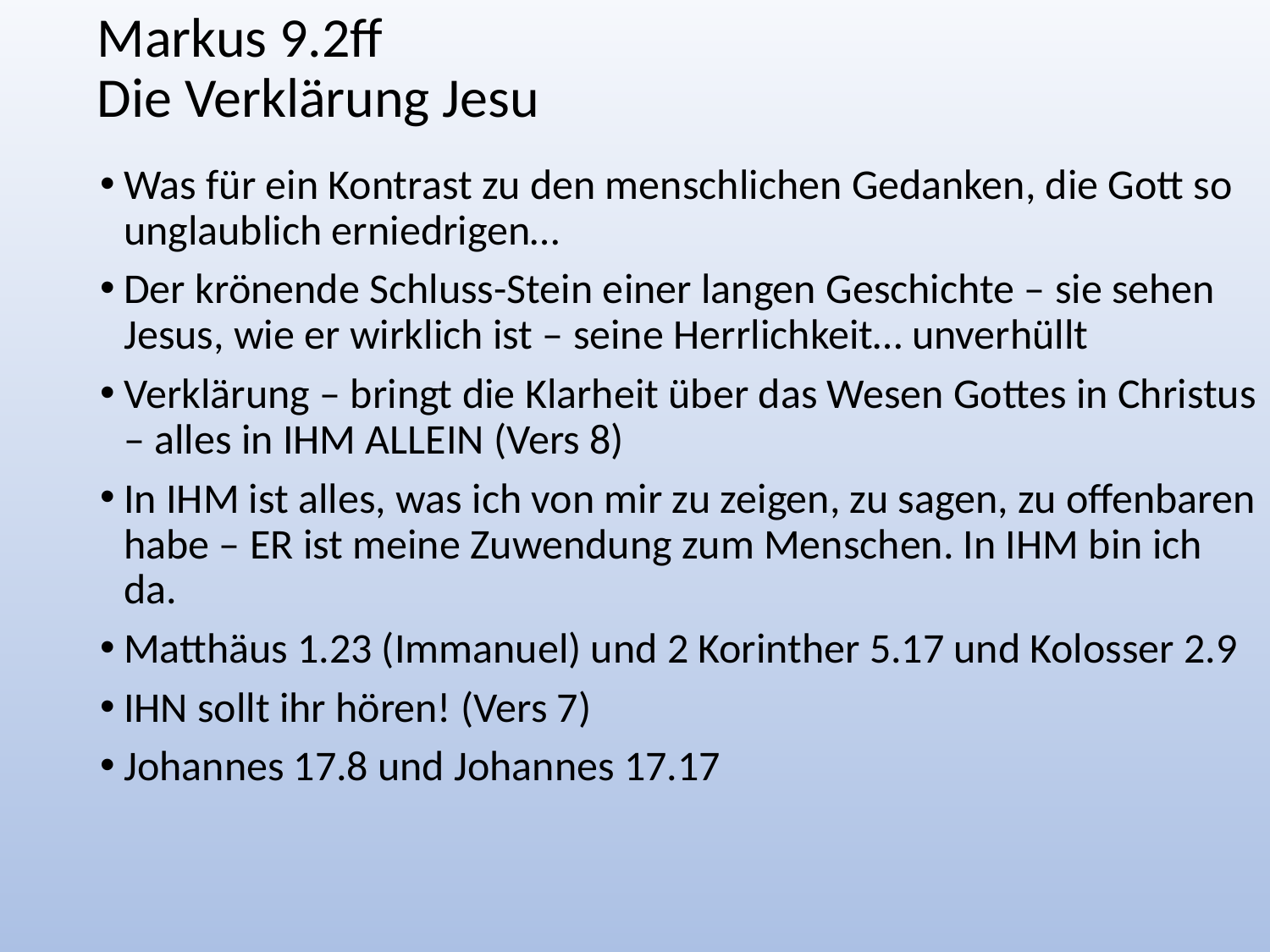

# Markus 9.2ff Die Verklärung Jesu
Was für ein Kontrast zu den menschlichen Gedanken, die Gott so unglaublich erniedrigen…
Der krönende Schluss-Stein einer langen Geschichte – sie sehen Jesus, wie er wirklich ist – seine Herrlichkeit… unverhüllt
Verklärung – bringt die Klarheit über das Wesen Gottes in Christus – alles in IHM ALLEIN (Vers 8)
In IHM ist alles, was ich von mir zu zeigen, zu sagen, zu offenbaren habe – ER ist meine Zuwendung zum Menschen. In IHM bin ich da.
Matthäus 1.23 (Immanuel) und 2 Korinther 5.17 und Kolosser 2.9
IHN sollt ihr hören! (Vers 7)
Johannes 17.8 und Johannes 17.17